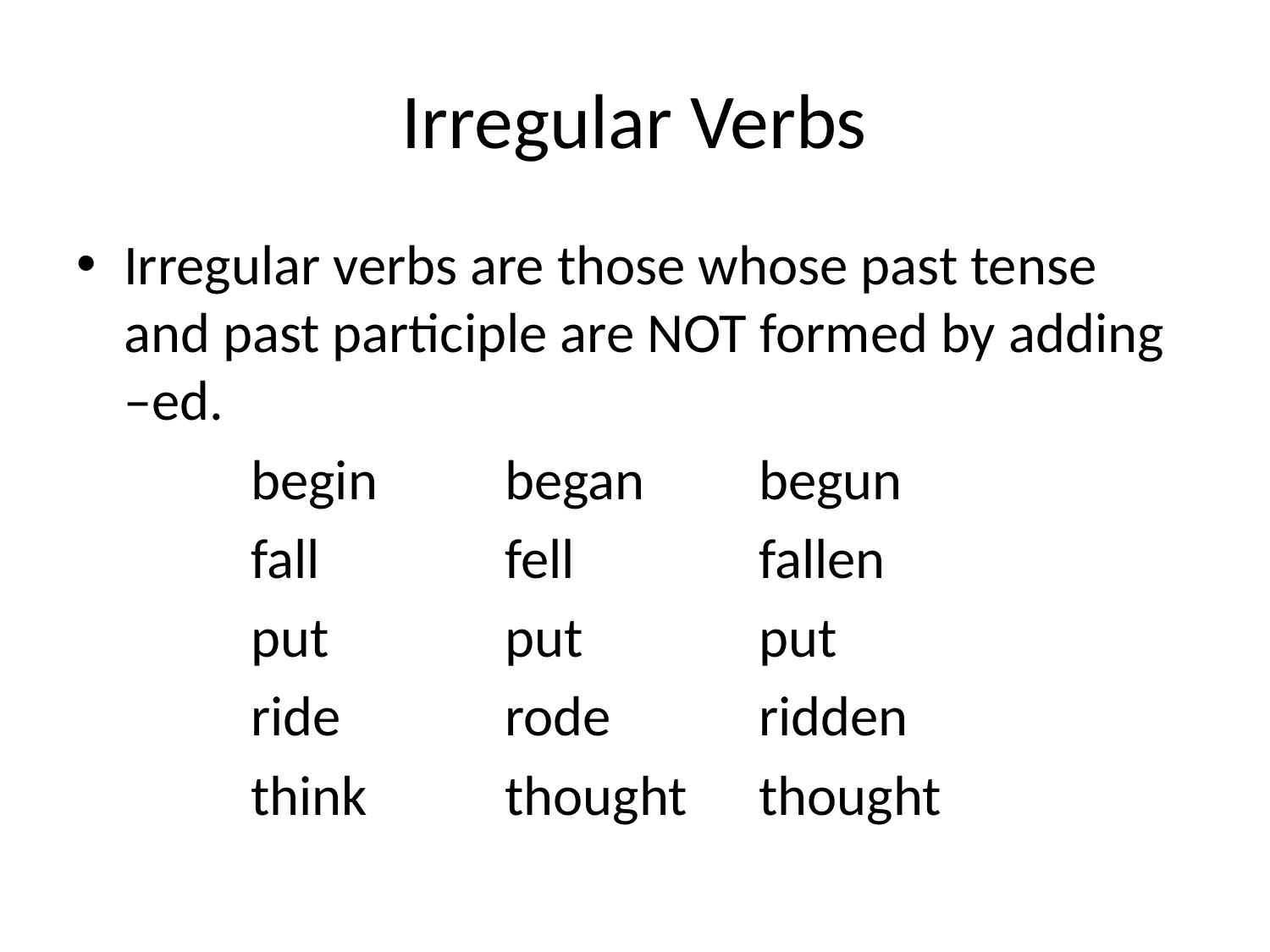

# Irregular Verbs
Irregular verbs are those whose past tense and past participle are NOT formed by adding –ed.
		begin	began	begun
		fall		fell		fallen
		put		put		put
		ride		rode		ridden
		think		thought	thought